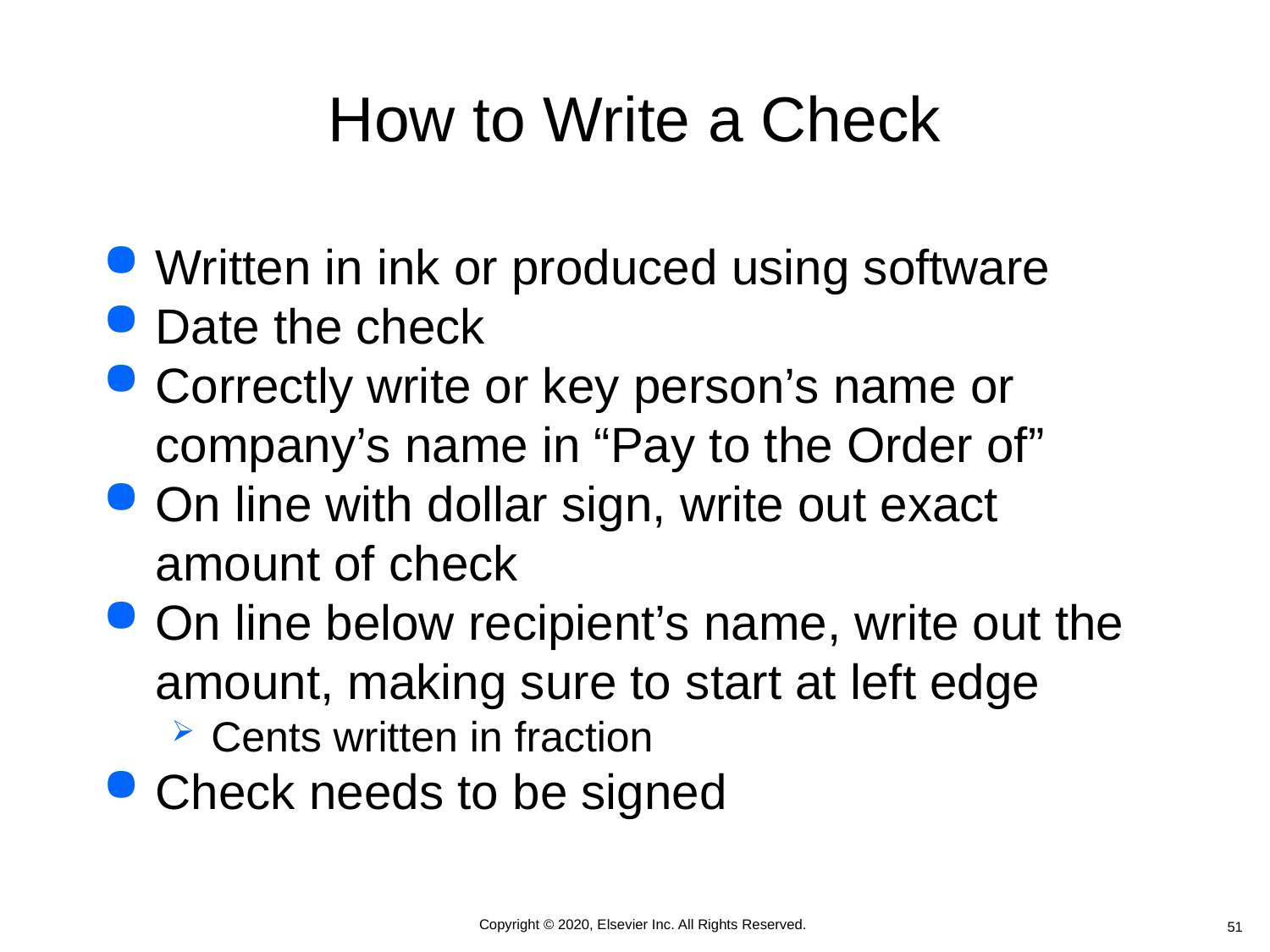

# How to Write a Check
Written in ink or produced using software
Date the check
Correctly write or key person’s name or company’s name in “Pay to the Order of”
On line with dollar sign, write out exact amount of check
On line below recipient’s name, write out the amount, making sure to start at left edge
Cents written in fraction
Check needs to be signed